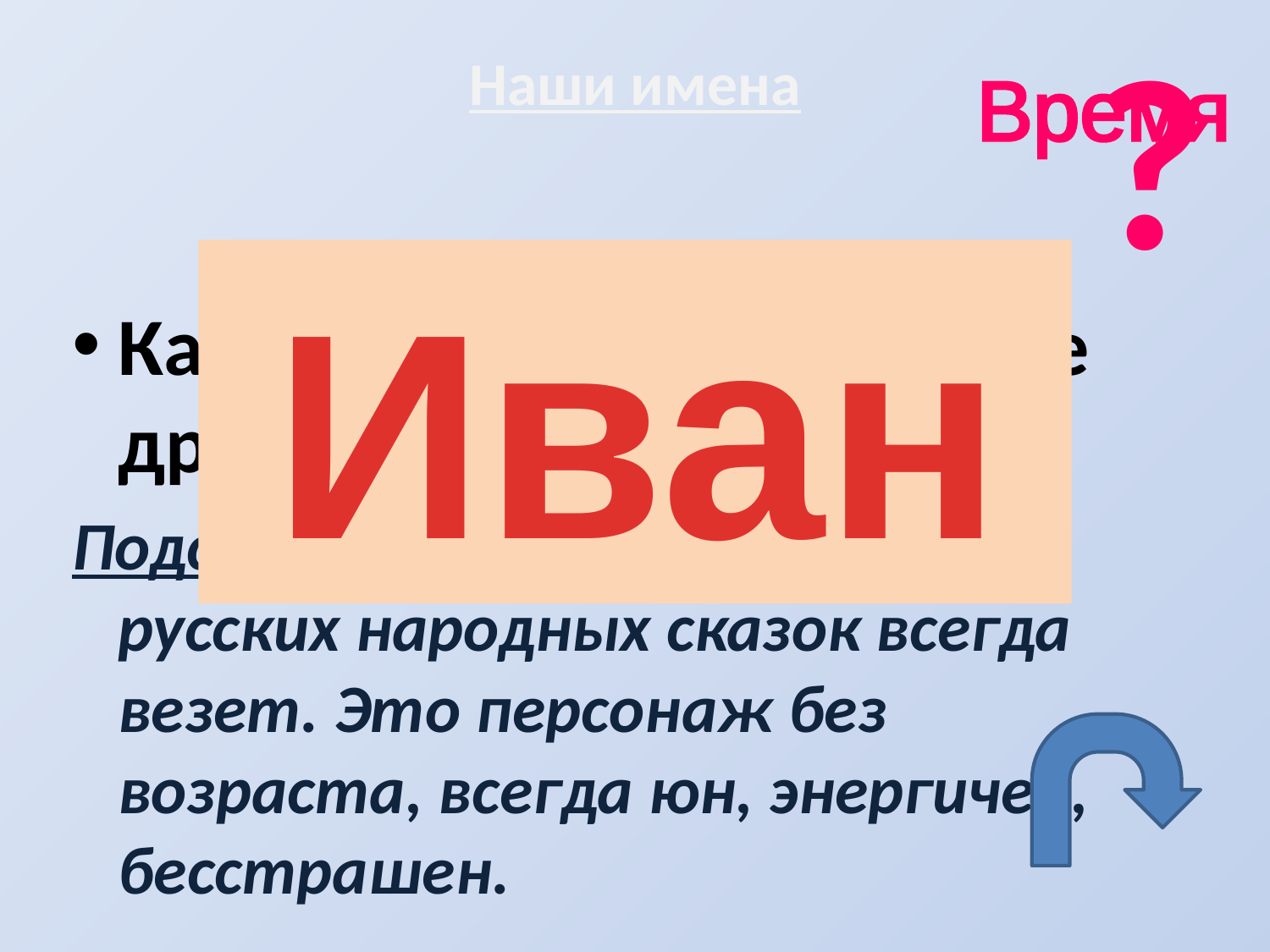

?
# Наши имена
Время
Иван
Какое народное имя самое древнее?
Подсказка: этому персонажу русских народных сказок всегда везет. Это персонаж без возраста, всегда юн, энергичен, бесстрашен.